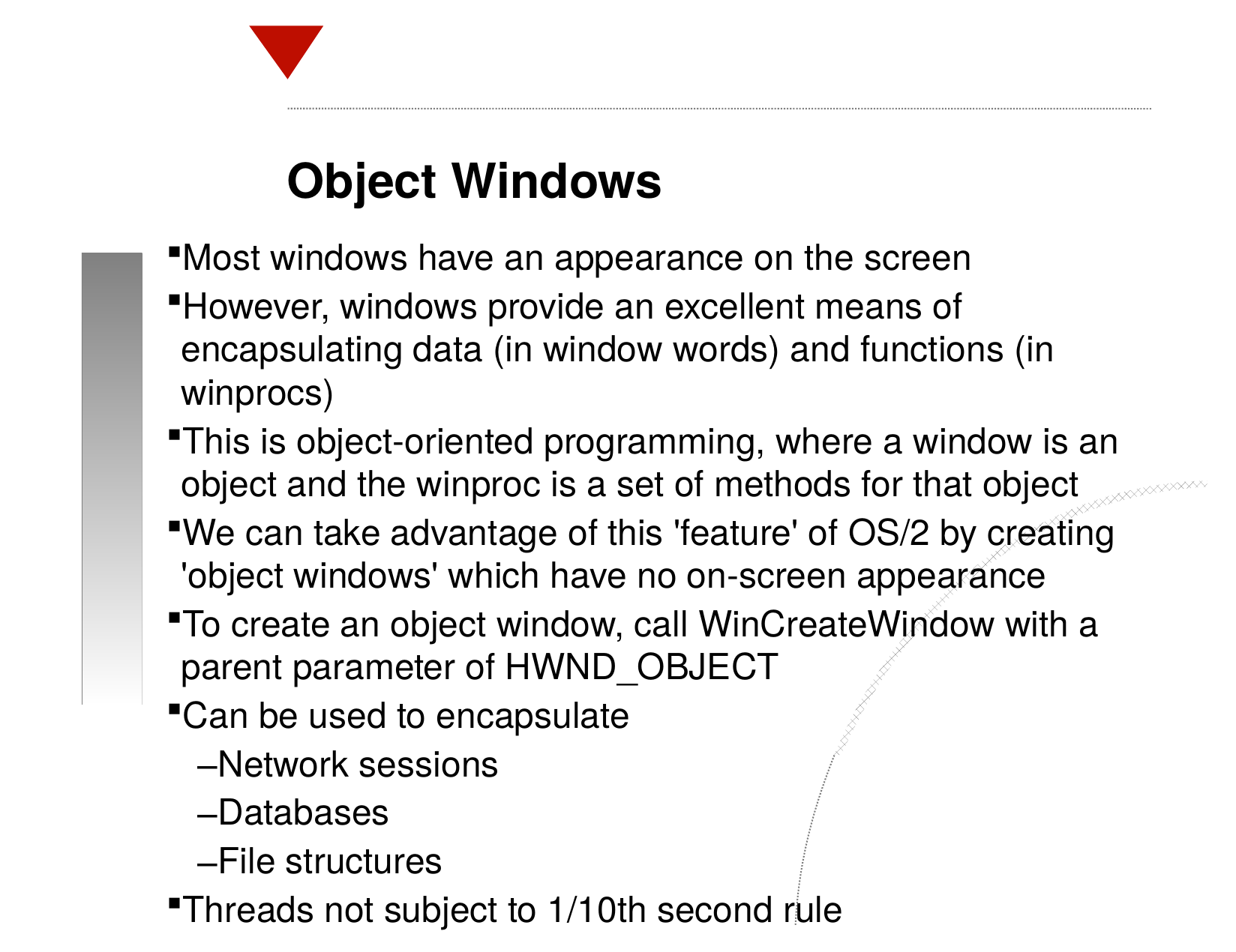

Object Windows
Most windows have an appearance on the screen
However, windows provide an excellent means of encapsulating data (in window words) and functions (in winprocs)
This is object-oriented programming, where a window is an object and the winproc is a set of methods for that object
We can take advantage of this 'feature' of OS/2 by creating 'object windows' which have no on-screen appearance
To create an object window, call WinCreateWindow with a parent parameter of HWND_OBJECT
Can be used to encapsulate
Network sessions
Databases
File structures
Threads not subject to 1/10th second rule